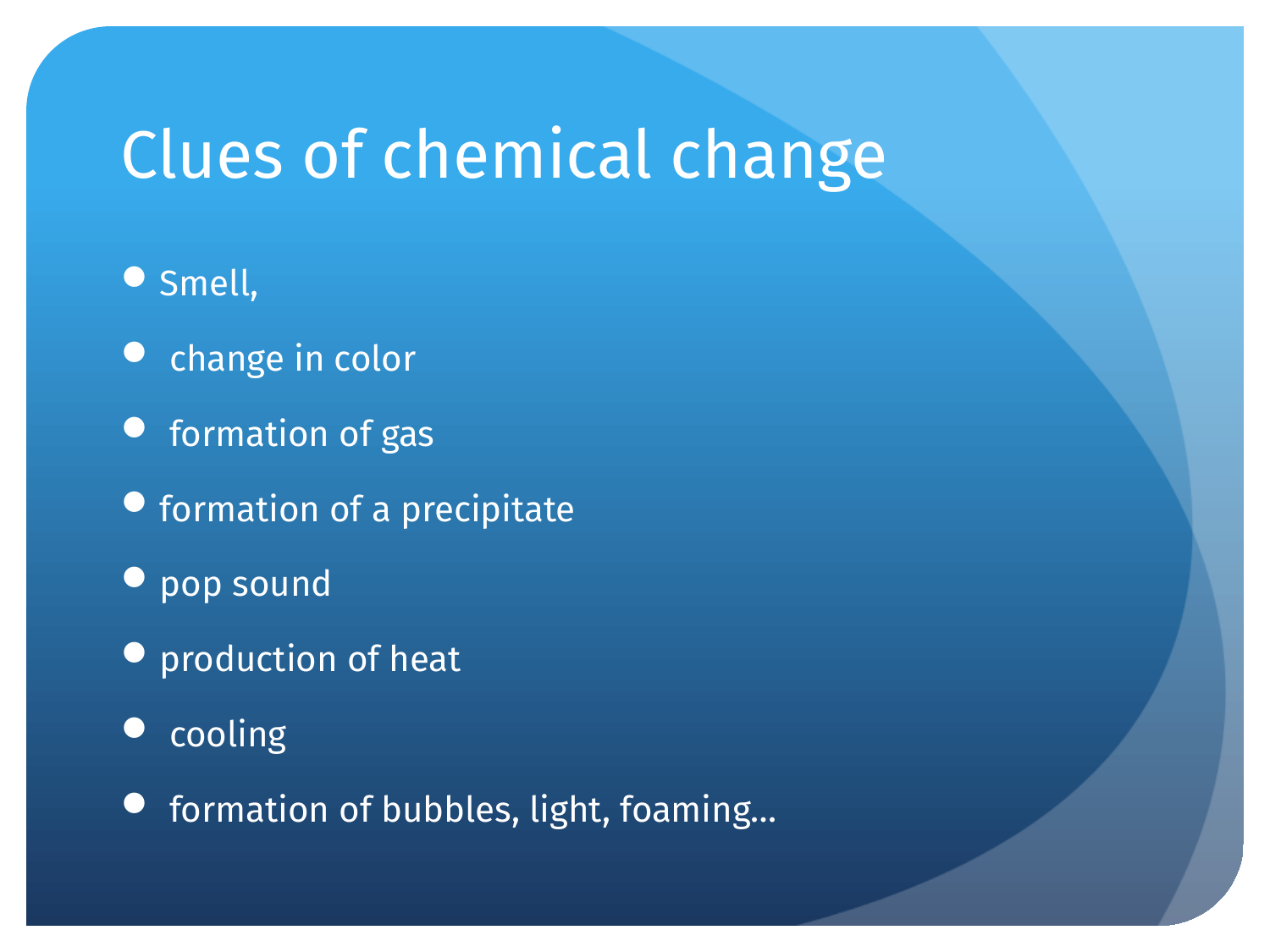

# Clues of chemical change
Smell,
 change in color
 formation of gas
formation of a precipitate
pop sound
production of heat
 cooling
 formation of bubbles, light, foaming…